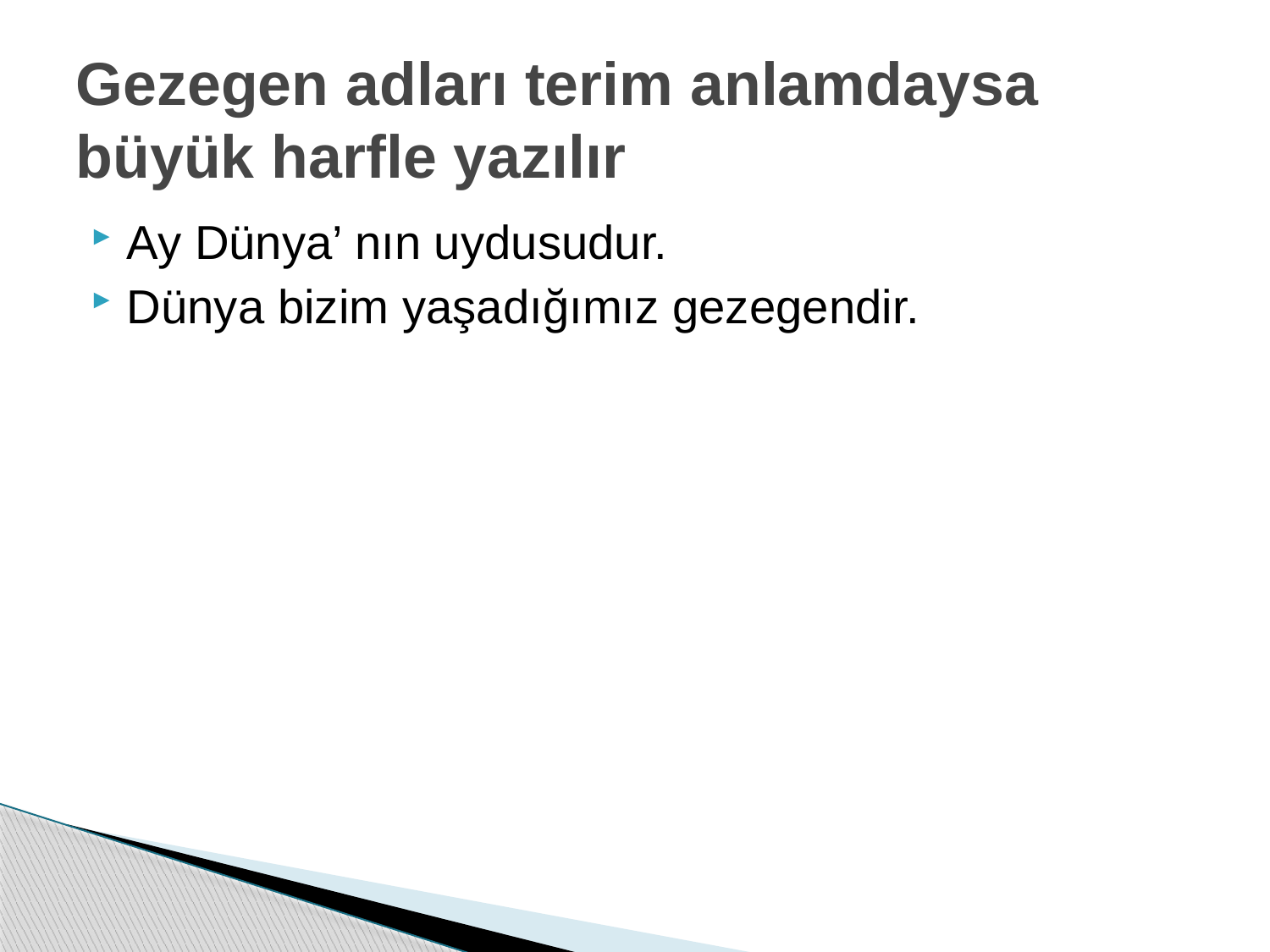

# Gezegen adları terim anlamdaysa büyük harfle yazılır
Ay Dünya’ nın uydusudur.
Dünya bizim yaşadığımız gezegendir.